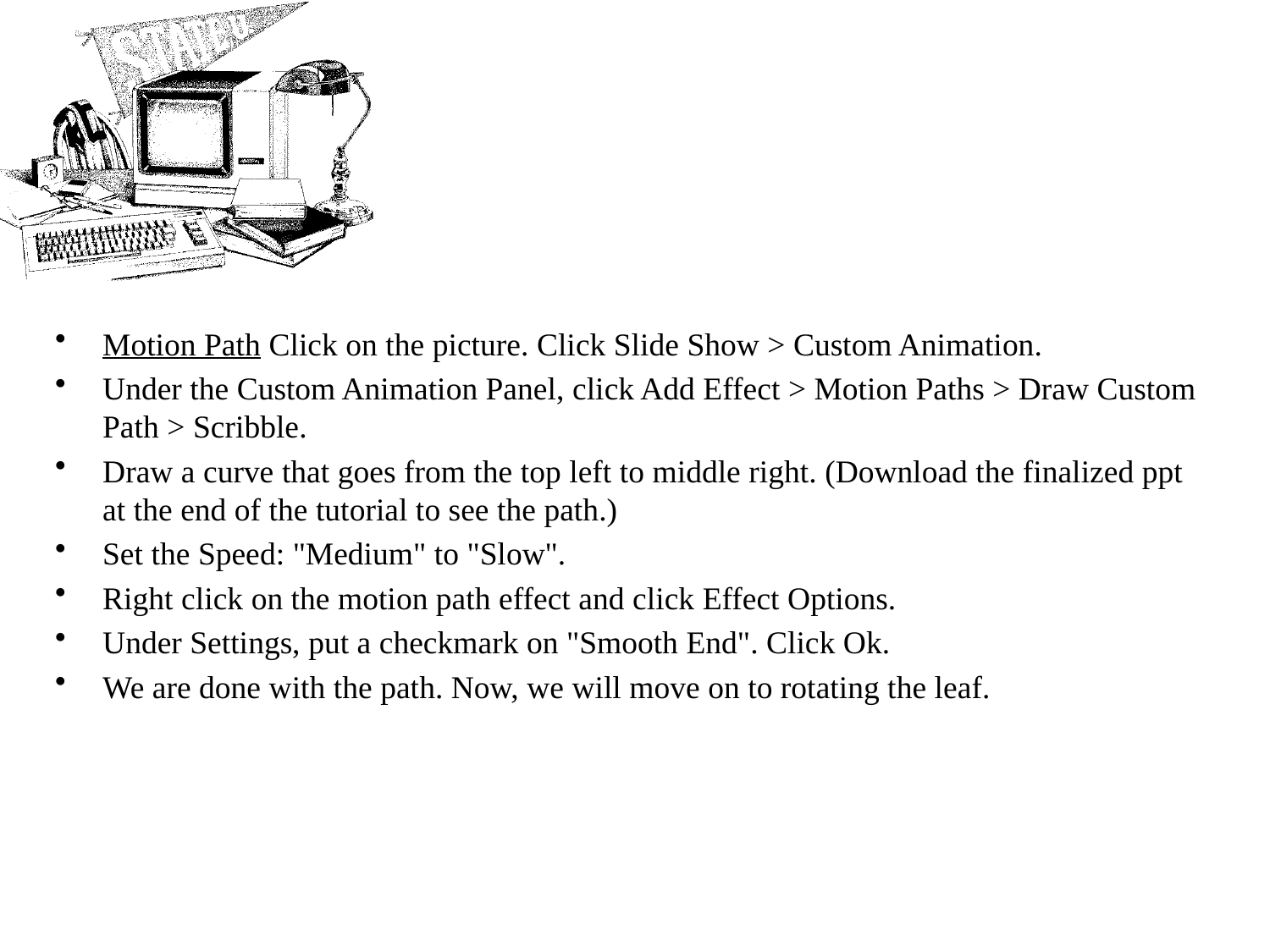

#
Motion Path Click on the picture. Click Slide Show > Custom Animation.
Under the Custom Animation Panel, click Add Effect > Motion Paths > Draw Custom Path > Scribble.
Draw a curve that goes from the top left to middle right. (Download the finalized ppt at the end of the tutorial to see the path.)
Set the Speed: "Medium" to "Slow".
Right click on the motion path effect and click Effect Options.
Under Settings, put a checkmark on "Smooth End". Click Ok.
We are done with the path. Now, we will move on to rotating the leaf.